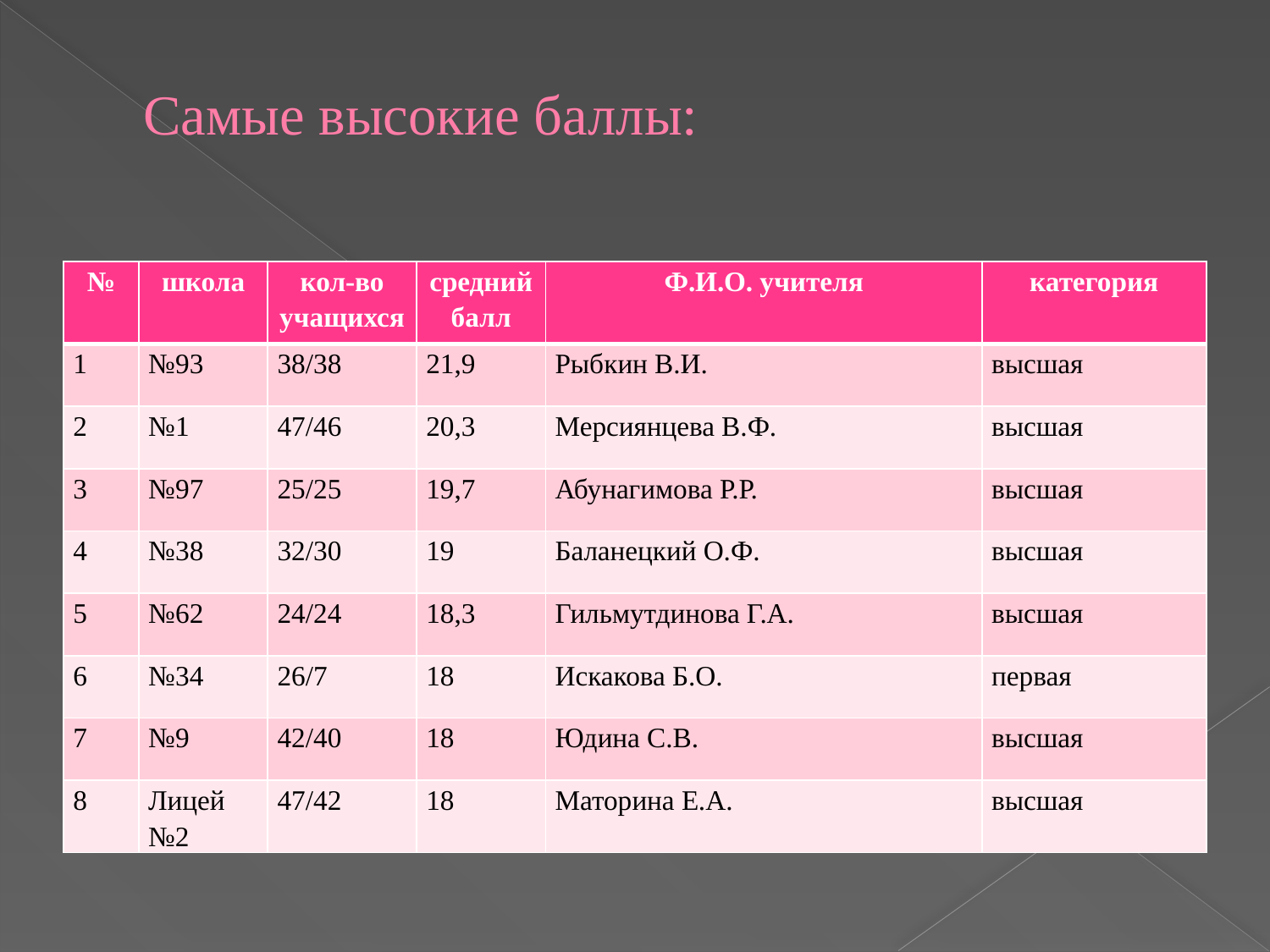

# Самые высокие баллы:
| № | школа | кол-во учащихся | средний балл | Ф.И.О. учителя | категория |
| --- | --- | --- | --- | --- | --- |
| 1 | №93 | 38/38 | 21,9 | Рыбкин В.И. | высшая |
| 2 | №1 | 47/46 | 20,3 | Мерсиянцева В.Ф. | высшая |
| 3 | №97 | 25/25 | 19,7 | Абунагимова Р.Р. | высшая |
| 4 | №38 | 32/30 | 19 | Баланецкий О.Ф. | высшая |
| 5 | №62 | 24/24 | 18,3 | Гильмутдинова Г.А. | высшая |
| 6 | №34 | 26/7 | 18 | Искакова Б.О. | первая |
| 7 | №9 | 42/40 | 18 | Юдина С.В. | высшая |
| 8 | Лицей №2 | 47/42 | 18 | Маторина Е.А. | высшая |